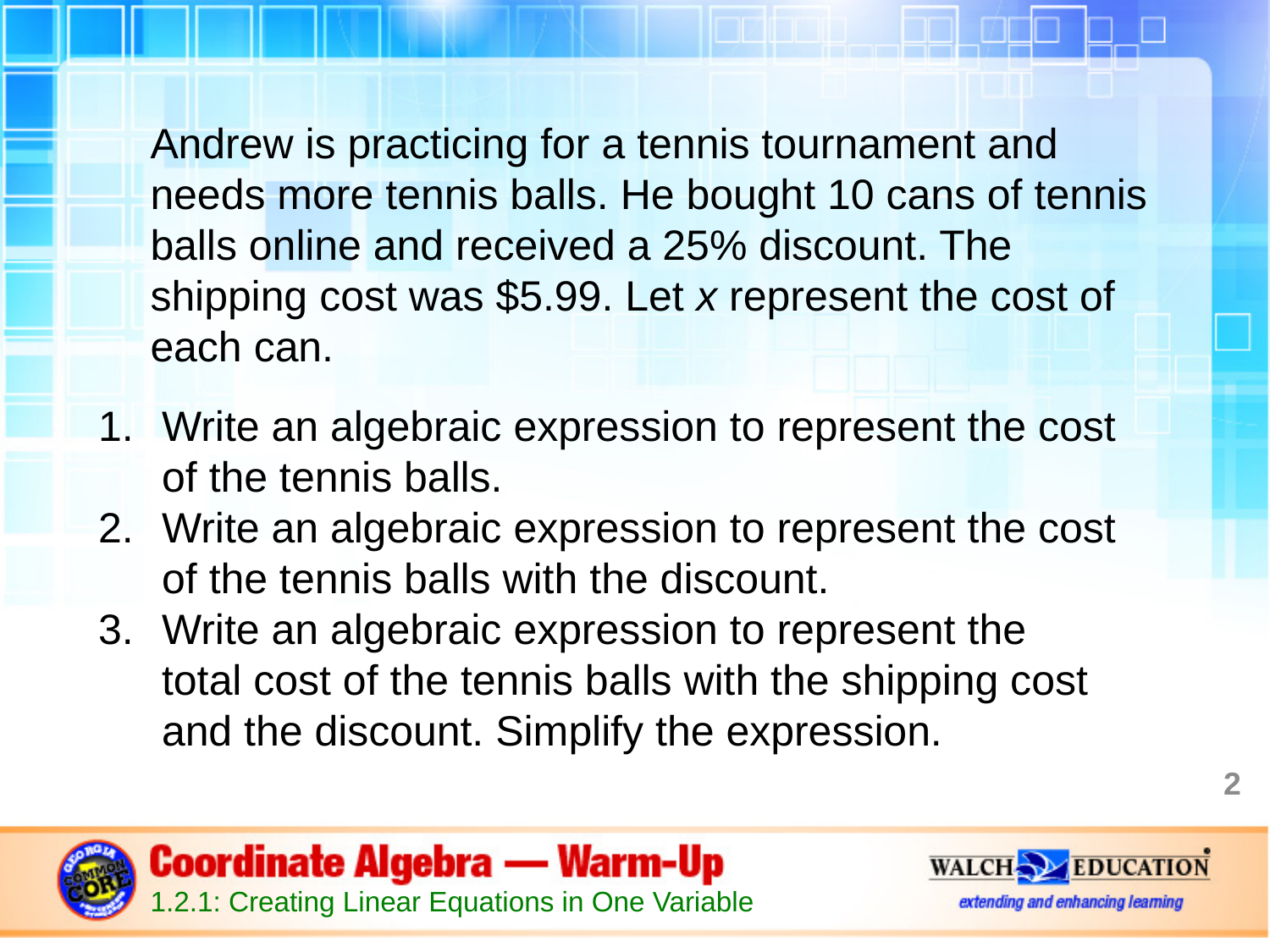

Andrew is practicing for a tennis tournament and needs more tennis balls. He bought 10 cans of tennis balls online and received a 25% discount. The shipping cost was $5.99. Let x represent the cost of each can.
Write an algebraic expression to represent the cost of the tennis balls.
Write an algebraic expression to represent the cost of the tennis balls with the discount.
Write an algebraic expression to represent the total cost of the tennis balls with the shipping cost and the discount. Simplify the expression.
2
1.2.1: Creating Linear Equations in One Variable